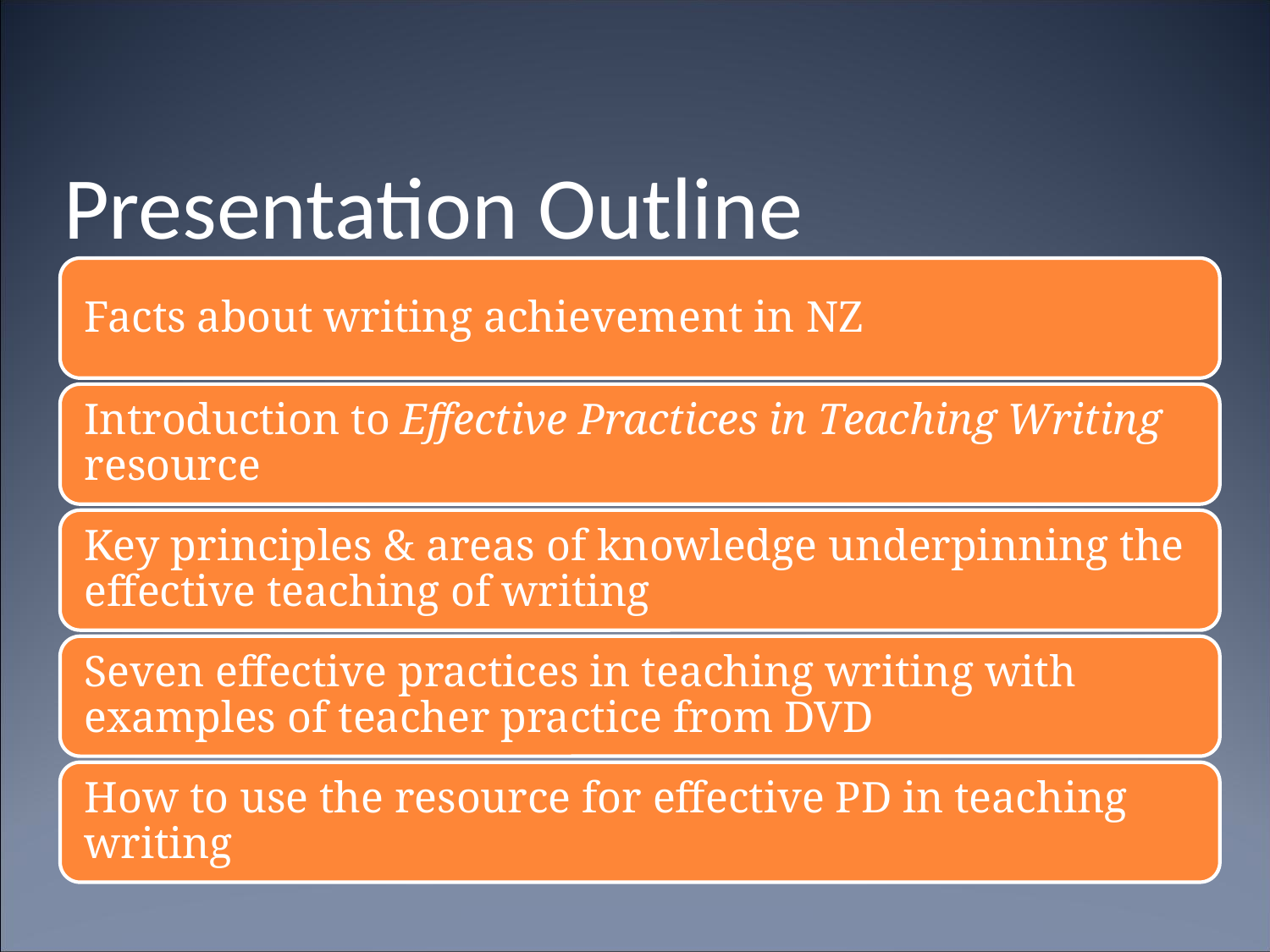

# Presentation Outline
Facts about writing achievement in NZ
Introduction to Effective Practices in Teaching Writing resource
Key principles & areas of knowledge underpinning the effective teaching of writing
Seven effective practices in teaching writing with examples of teacher practice from DVD
How to use the resource for effective PD in teaching writing